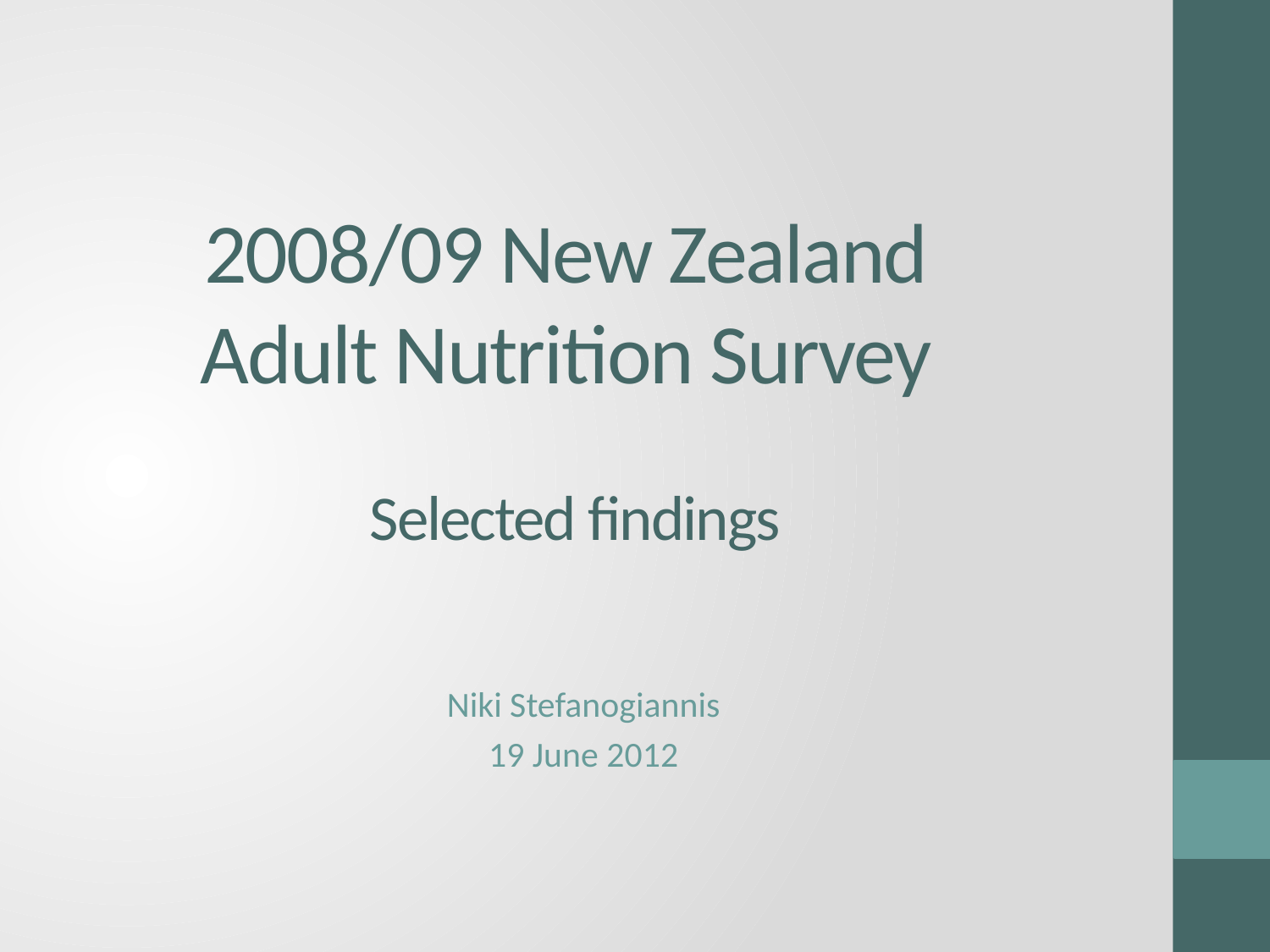

# 2008/09 New Zealand Adult Nutrition Survey Selected findings
Niki Stefanogiannis
19 June 2012